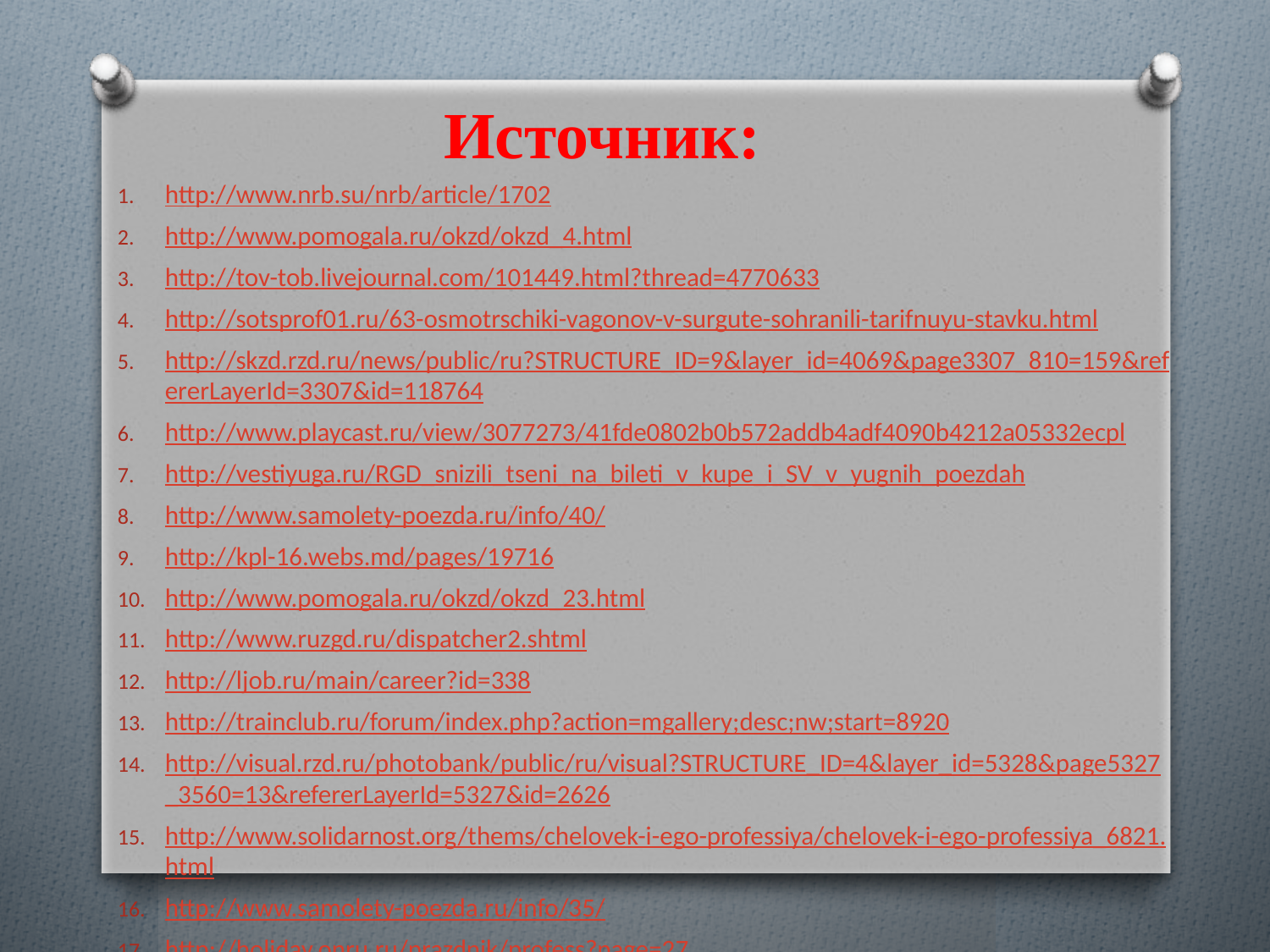

# Источник:
http://www.nrb.su/nrb/article/1702
http://www.pomogala.ru/okzd/okzd_4.html
http://tov-tob.livejournal.com/101449.html?thread=4770633
http://sotsprof01.ru/63-osmotrschiki-vagonov-v-surgute-sohranili-tarifnuyu-stavku.html
http://skzd.rzd.ru/news/public/ru?STRUCTURE_ID=9&layer_id=4069&page3307_810=159&refererLayerId=3307&id=118764
http://www.playcast.ru/view/3077273/41fde0802b0b572addb4adf4090b4212a05332ecpl
http://vestiyuga.ru/RGD_snizili_tseni_na_bileti_v_kupe_i_SV_v_yugnih_poezdah
http://www.samolety-poezda.ru/info/40/
http://kpl-16.webs.md/pages/19716
http://www.pomogala.ru/okzd/okzd_23.html
http://www.ruzgd.ru/dispatcher2.shtml
http://ljob.ru/main/career?id=338
http://trainclub.ru/forum/index.php?action=mgallery;desc;nw;start=8920
http://visual.rzd.ru/photobank/public/ru/visual?STRUCTURE_ID=4&layer_id=5328&page5327_3560=13&refererLayerId=5327&id=2626
http://www.solidarnost.org/thems/chelovek-i-ego-professiya/chelovek-i-ego-professiya_6821.html
http://www.samolety-poezda.ru/info/35/
http://holiday.onru.ru/prazdnik/profess?page=27